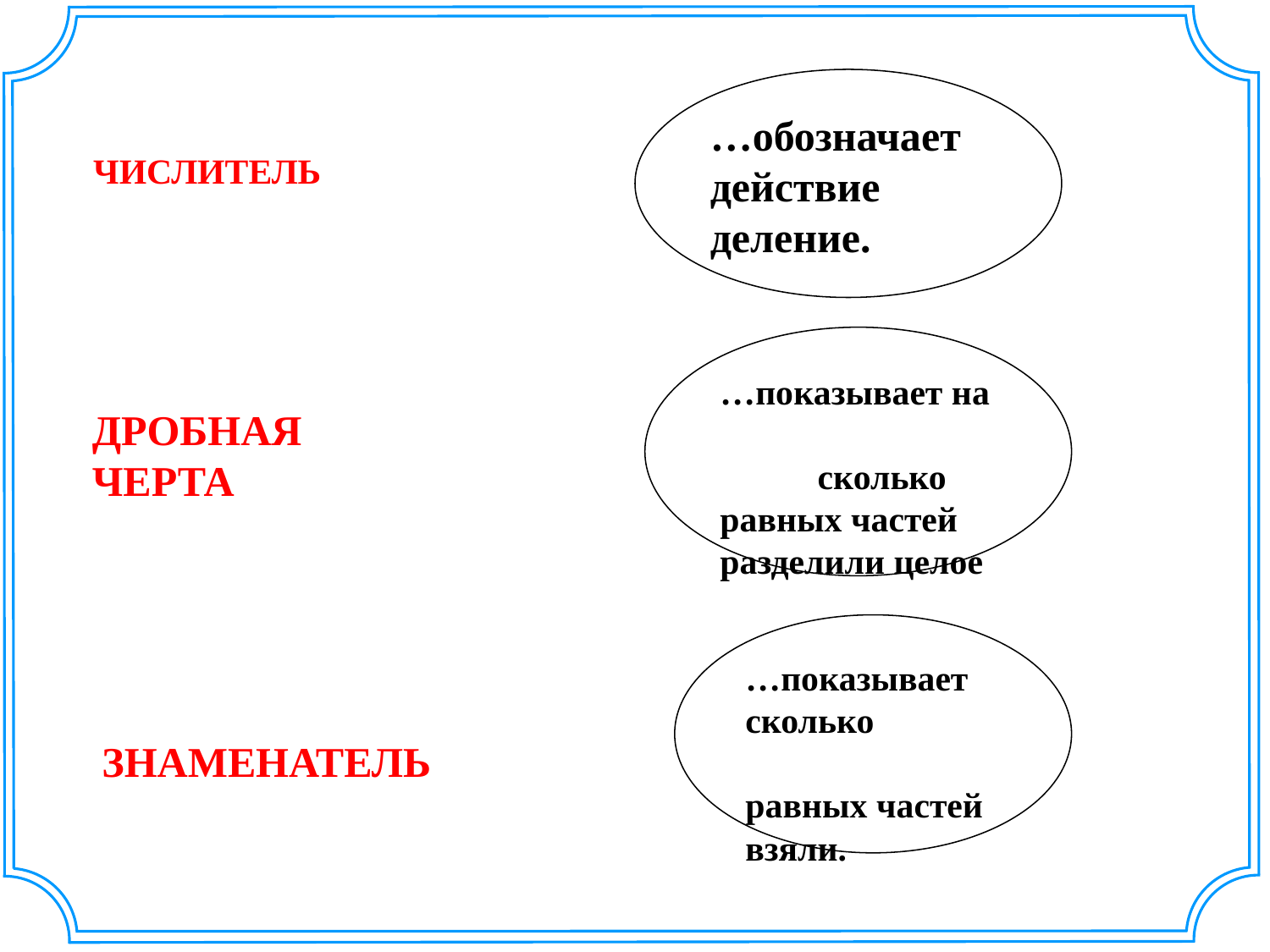

…обозначает действие деление.

   ЧИСЛИТЕЛЬ

…показывает на                                            сколько равных частей разделили целое
ДРОБНАЯ ЧЕРТА

…показывает сколько                                            равных частей  взяли.
ЗНАМЕНАТЕЛЬ